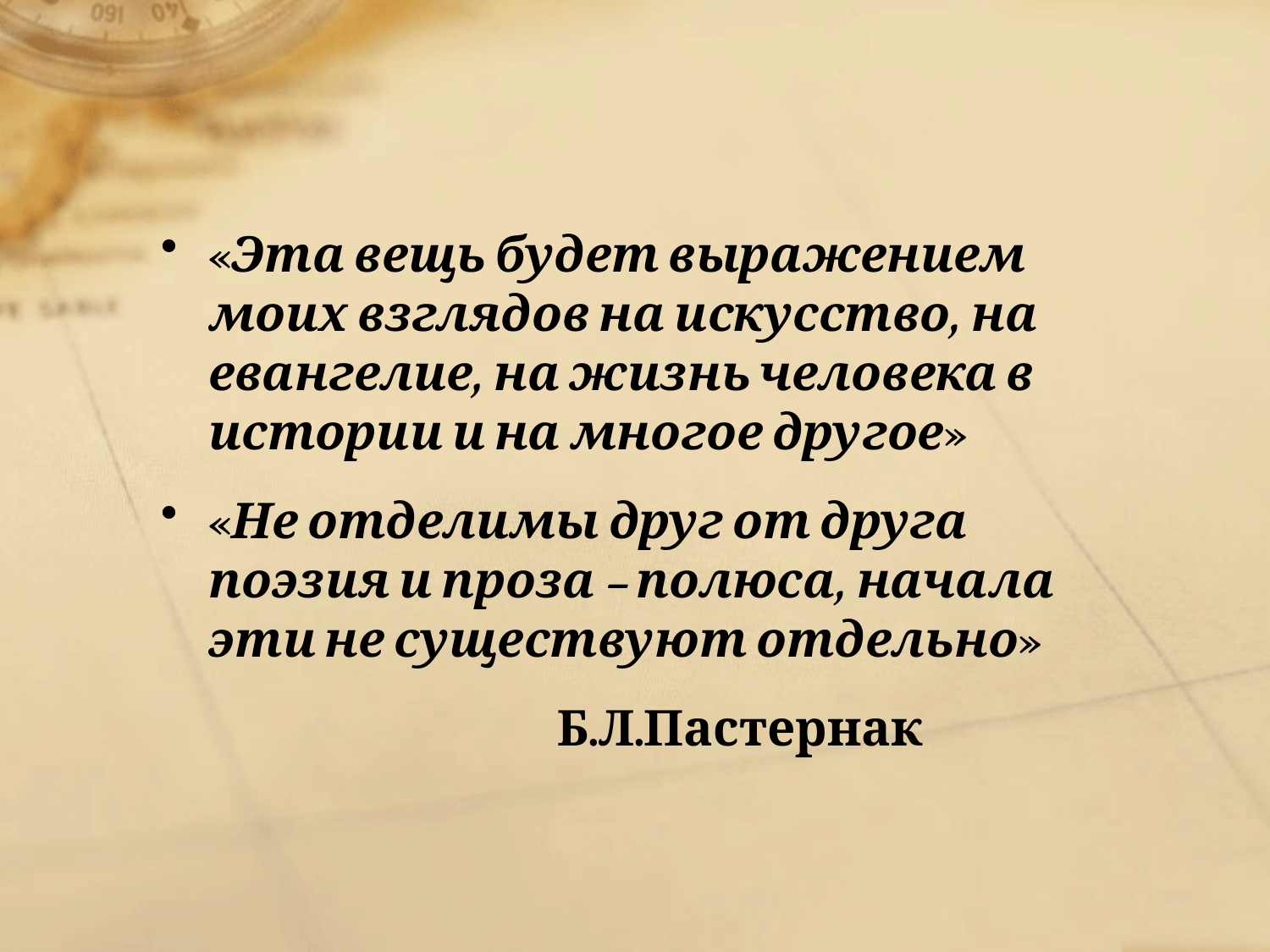

«Эта вещь будет выражением моих взглядов на искусство, на евангелие, на жизнь человека в истории и на многое другое»
«Не отделимы друг от друга поэзия и проза – полюса, начала эти не существуют отдельно»
                                       Б.Л.Пастернак